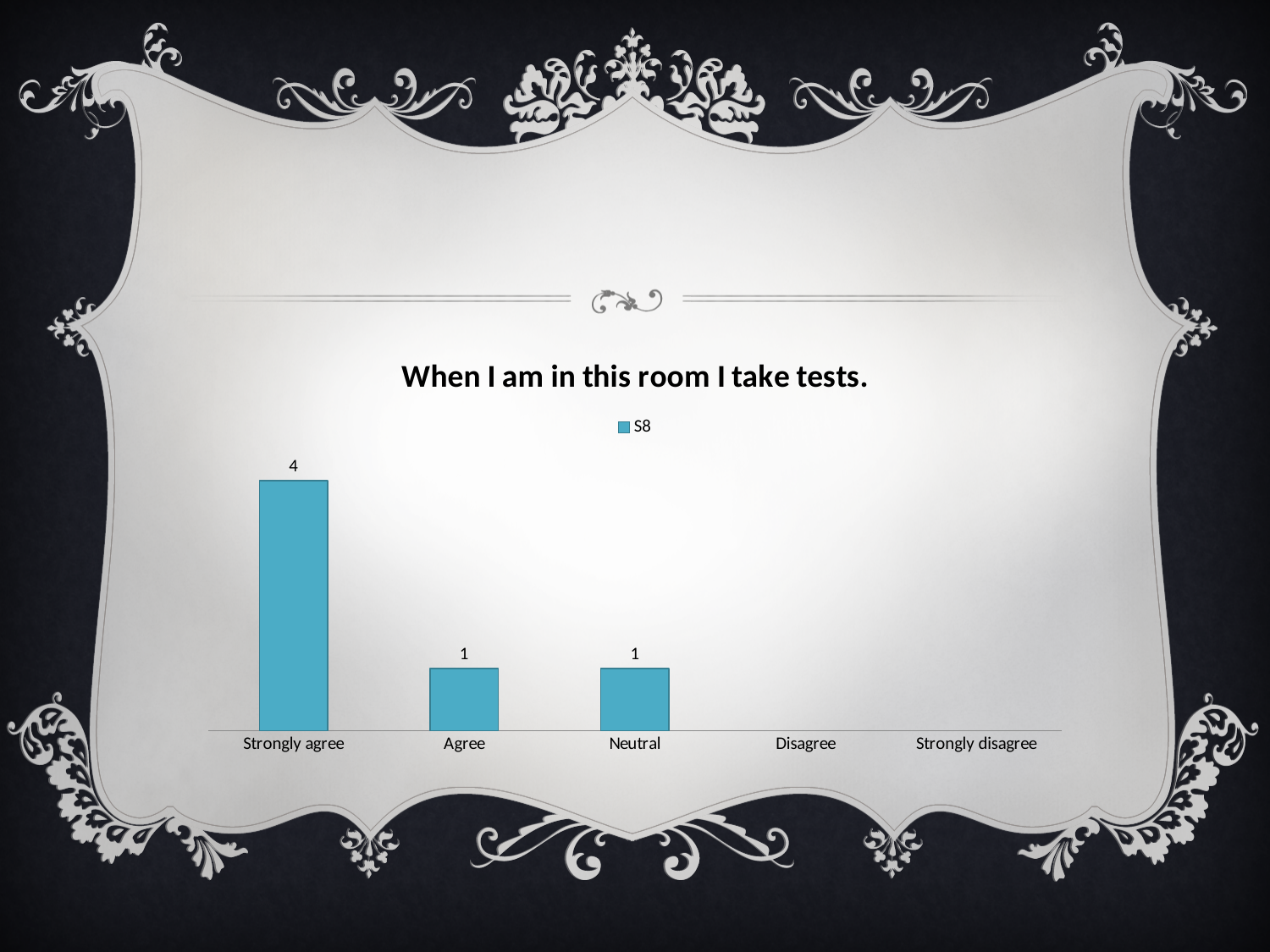

#

### Chart: When I am in this room I take tests.

| Category | S8 |
|---|---|
| Strongly agree | 4.0 |
| Agree | 1.0 |
| Neutral | 1.0 |
| Disagree | None |
| Strongly disagree | None |